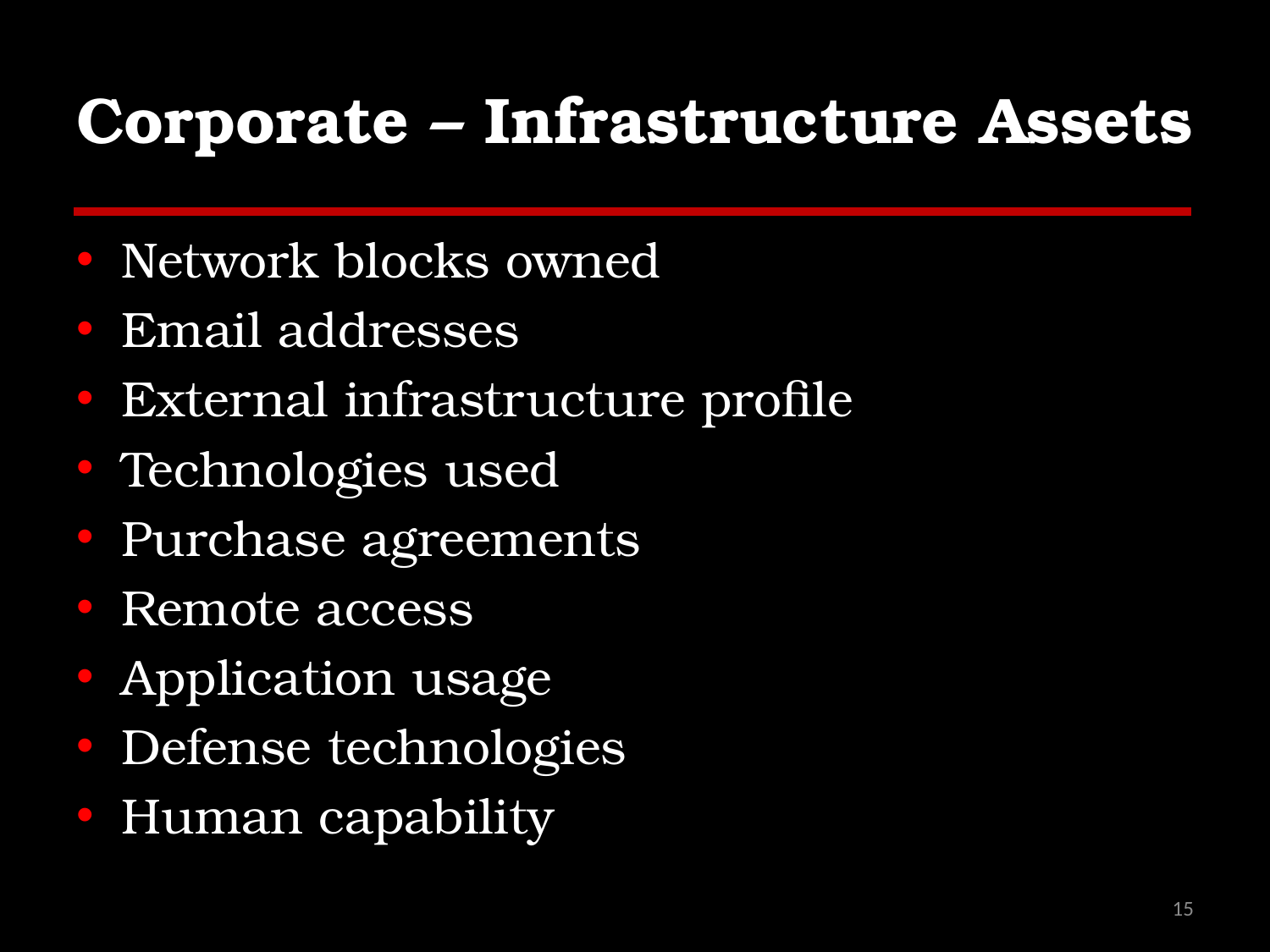

# Corporate – Infrastructure Assets
Network blocks owned
Email addresses
External infrastructure profile
Technologies used
Purchase agreements
Remote access
Application usage
Defense technologies
Human capability
15